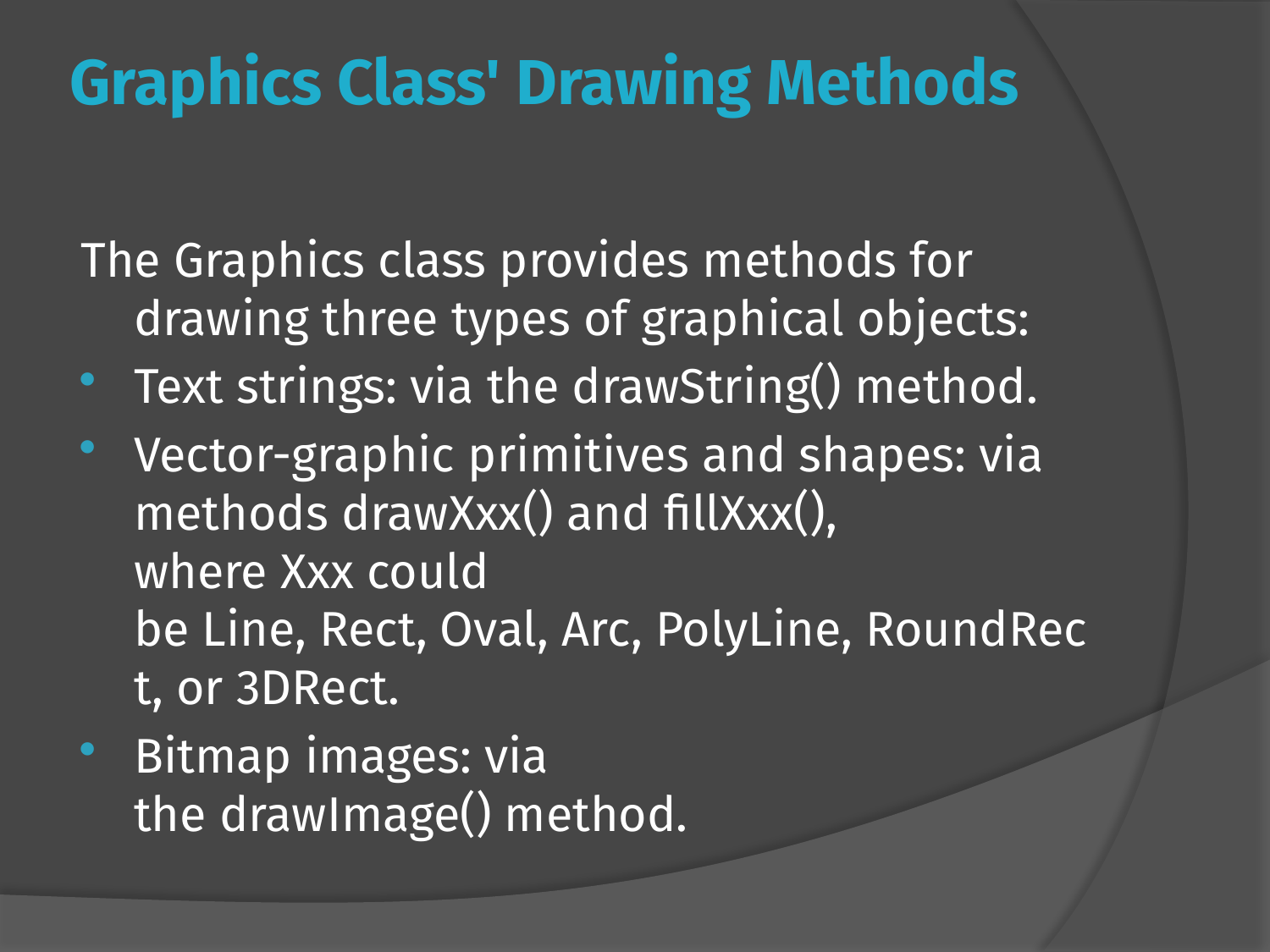

# Graphics Class' Drawing Methods
The Graphics class provides methods for drawing three types of graphical objects:
Text strings: via the drawString() method.
Vector-graphic primitives and shapes: via methods drawXxx() and fillXxx(), where Xxx could be Line, Rect, Oval, Arc, PolyLine, RoundRect, or 3DRect.
Bitmap images: via the drawImage() method.